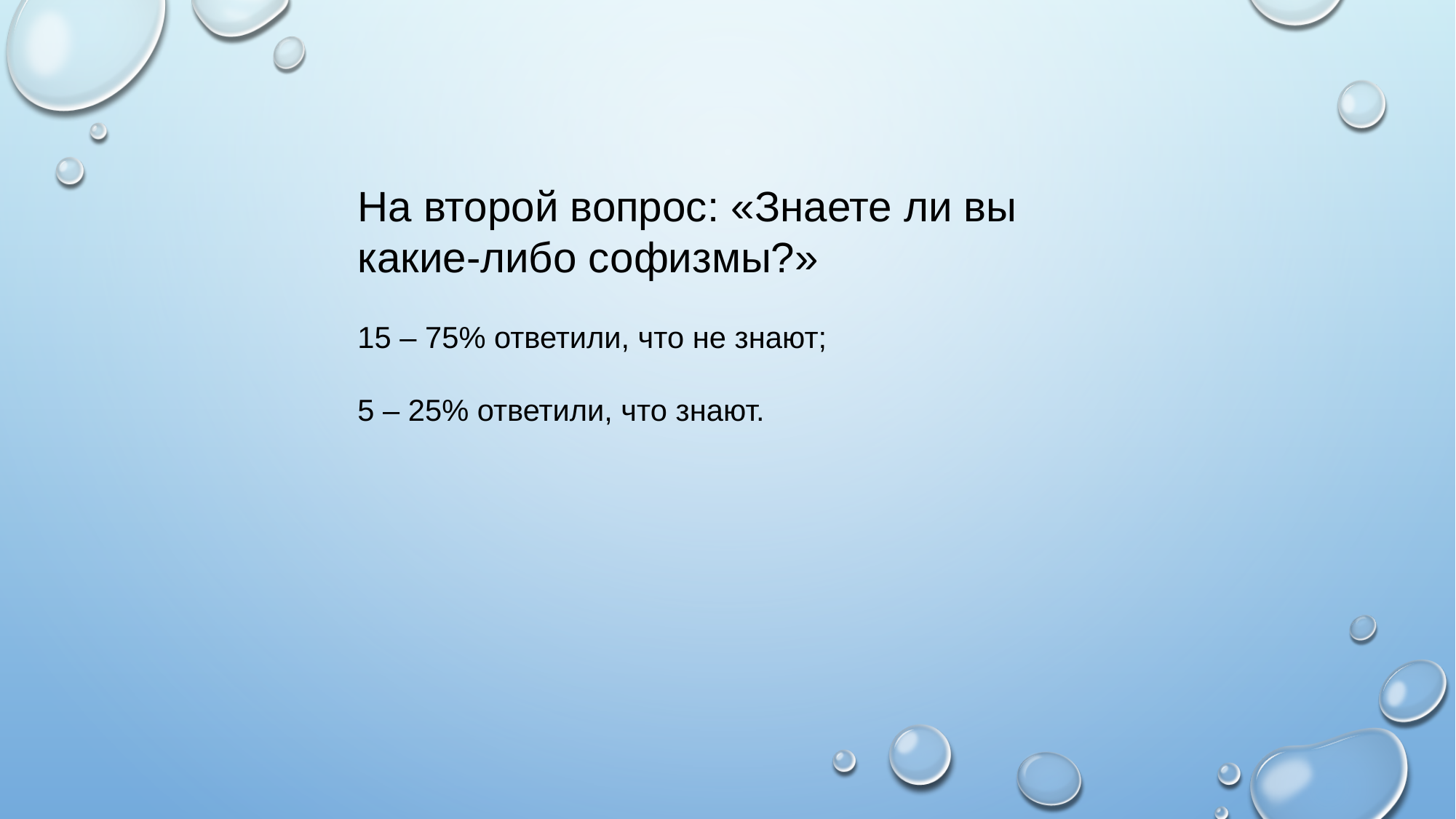

На второй вопрос: «Знаете ли вы какие-либо софизмы?»

15 – 75% ответили, что не знают;

5 – 25% ответили, что знают.